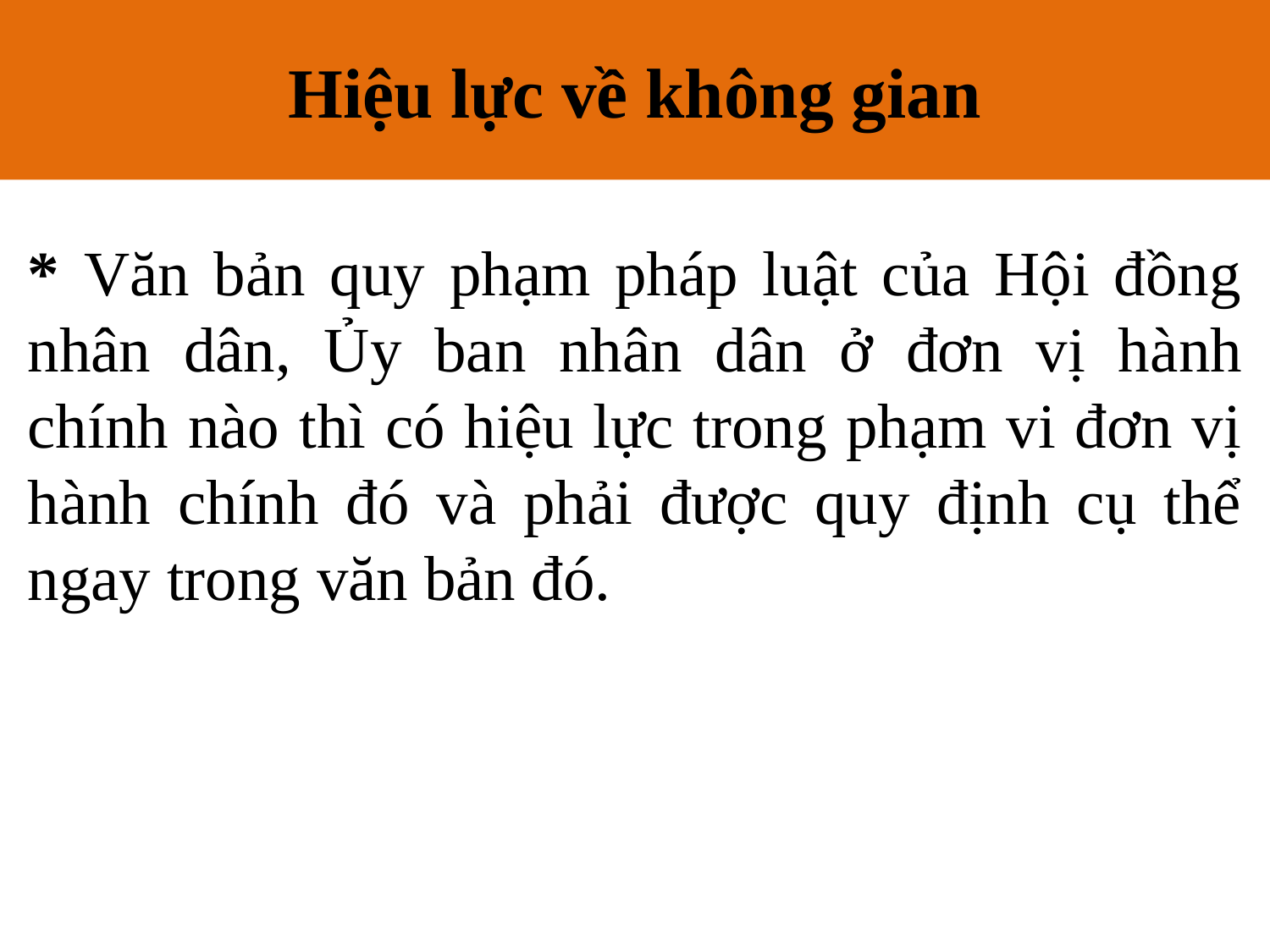

Hiệu lực về không gian
# III. Hiệu lực và nguyên tắc áp dụng văn bản quản lý nhà nước
* Văn bản quy phạm pháp luật của Hội đồng nhân dân, Ủy ban nhân dân ở đơn vị hành chính nào thì có hiệu lực trong phạm vi đơn vị hành chính đó và phải được quy định cụ thể ngay trong văn bản đó.